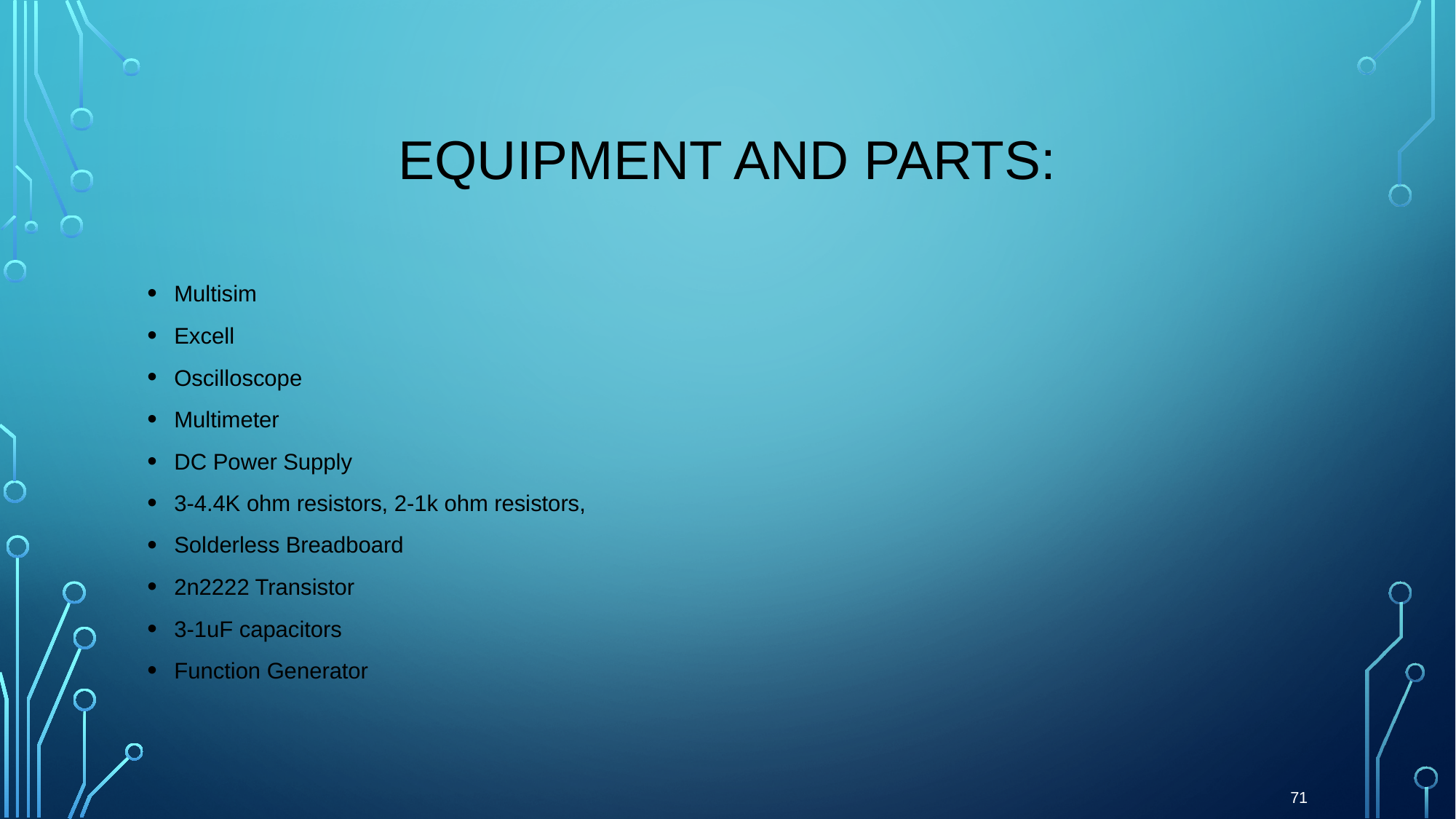

# Equipment and Parts:
Multisim
Excell
Oscilloscope
Multimeter
DC Power Supply
3-4.4K ohm resistors, 2-1k ohm resistors,
Solderless Breadboard
2n2222 Transistor
3-1uF capacitors
Function Generator

71